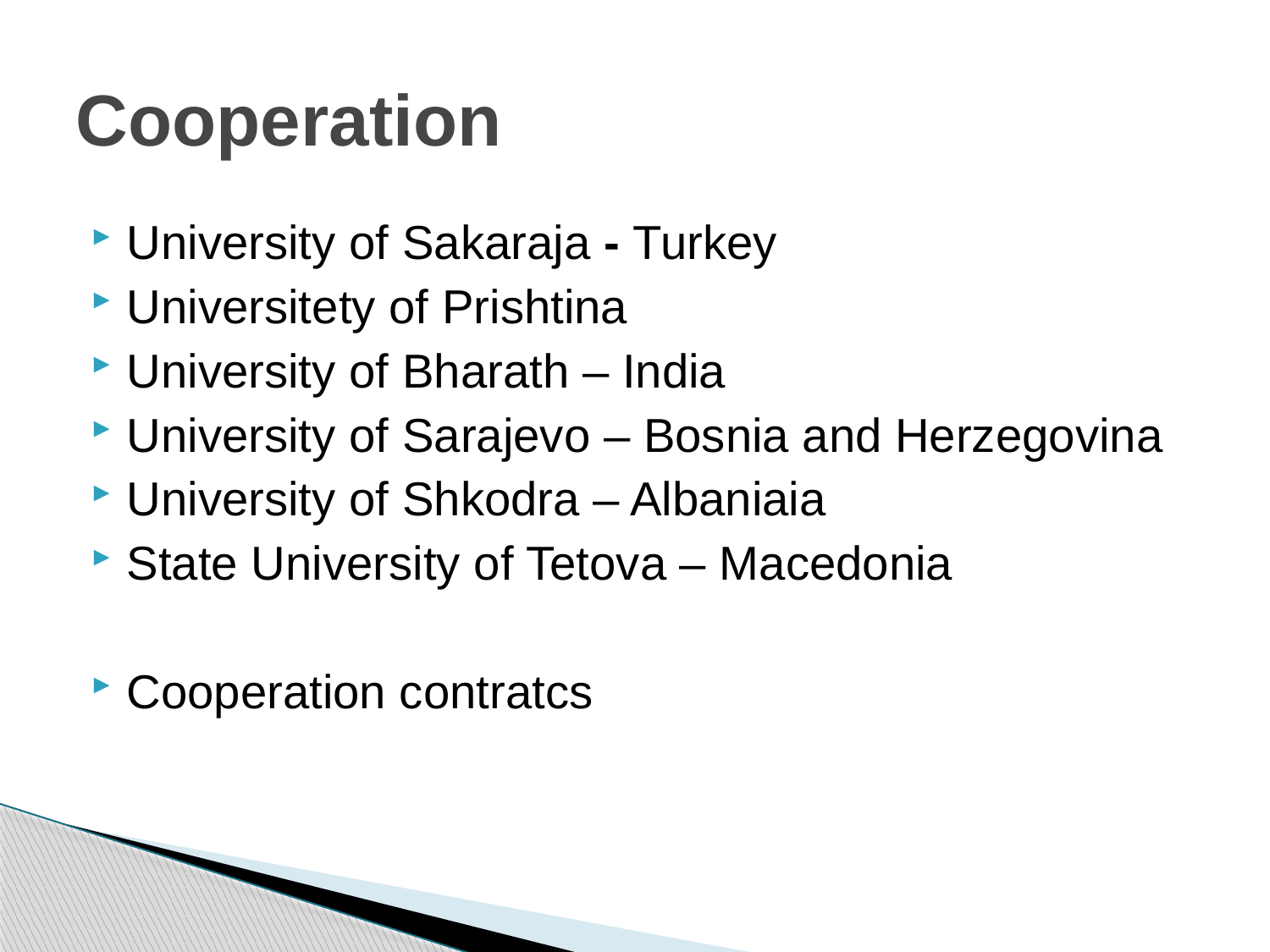

# Cooperation
University of Sakaraja - Turkey
Universitety of Prishtina
University of Bharath – India
University of Sarajevo – Bosnia and Herzegovina
University of Shkodra – Albaniaia
State University of Tetova – Macedonia

Cooperation contratcs